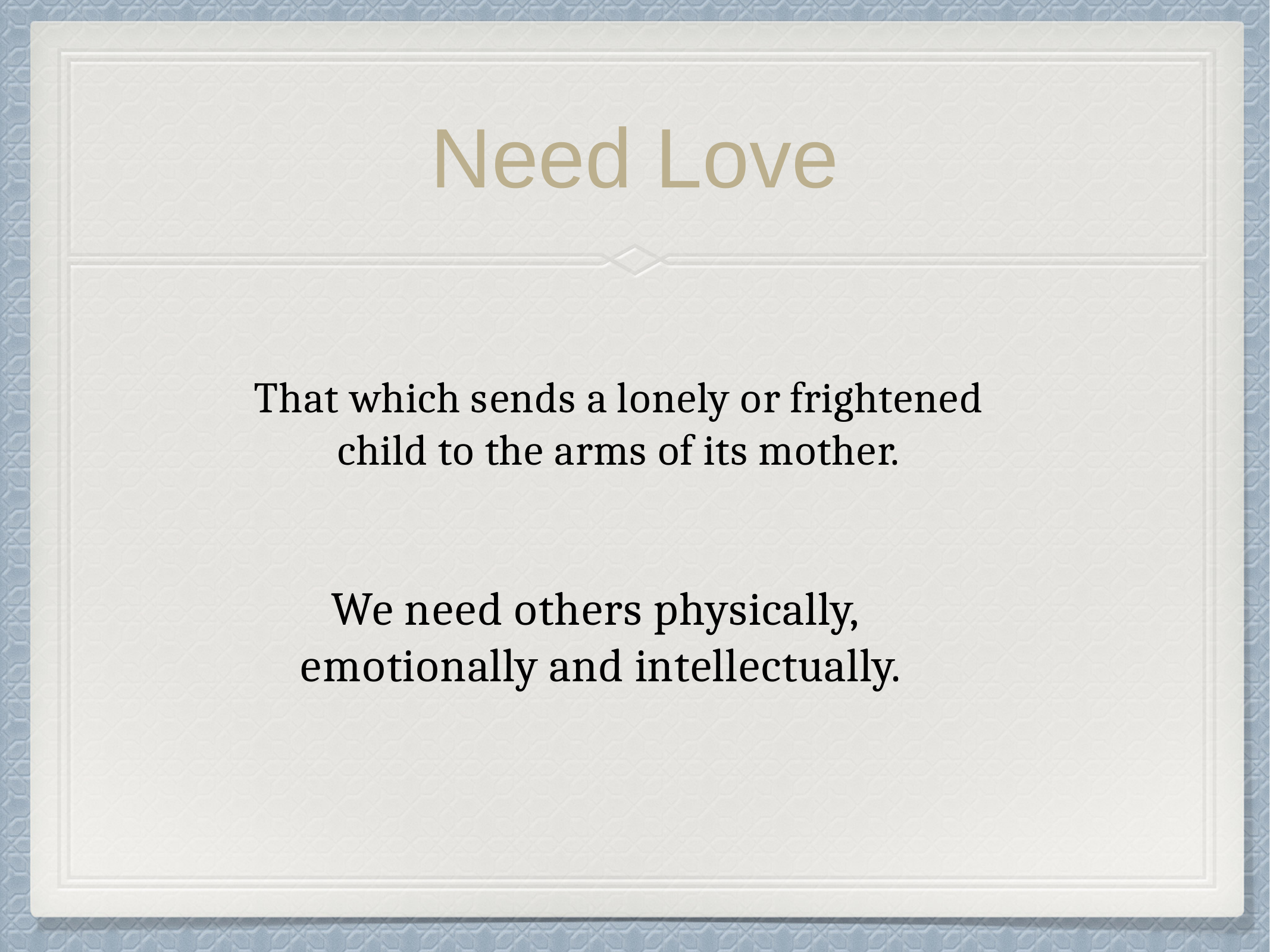

# Need Love
That which sends a lonely or frightened
child to the arms of its mother.
We need others physically,
emotionally and intellectually.